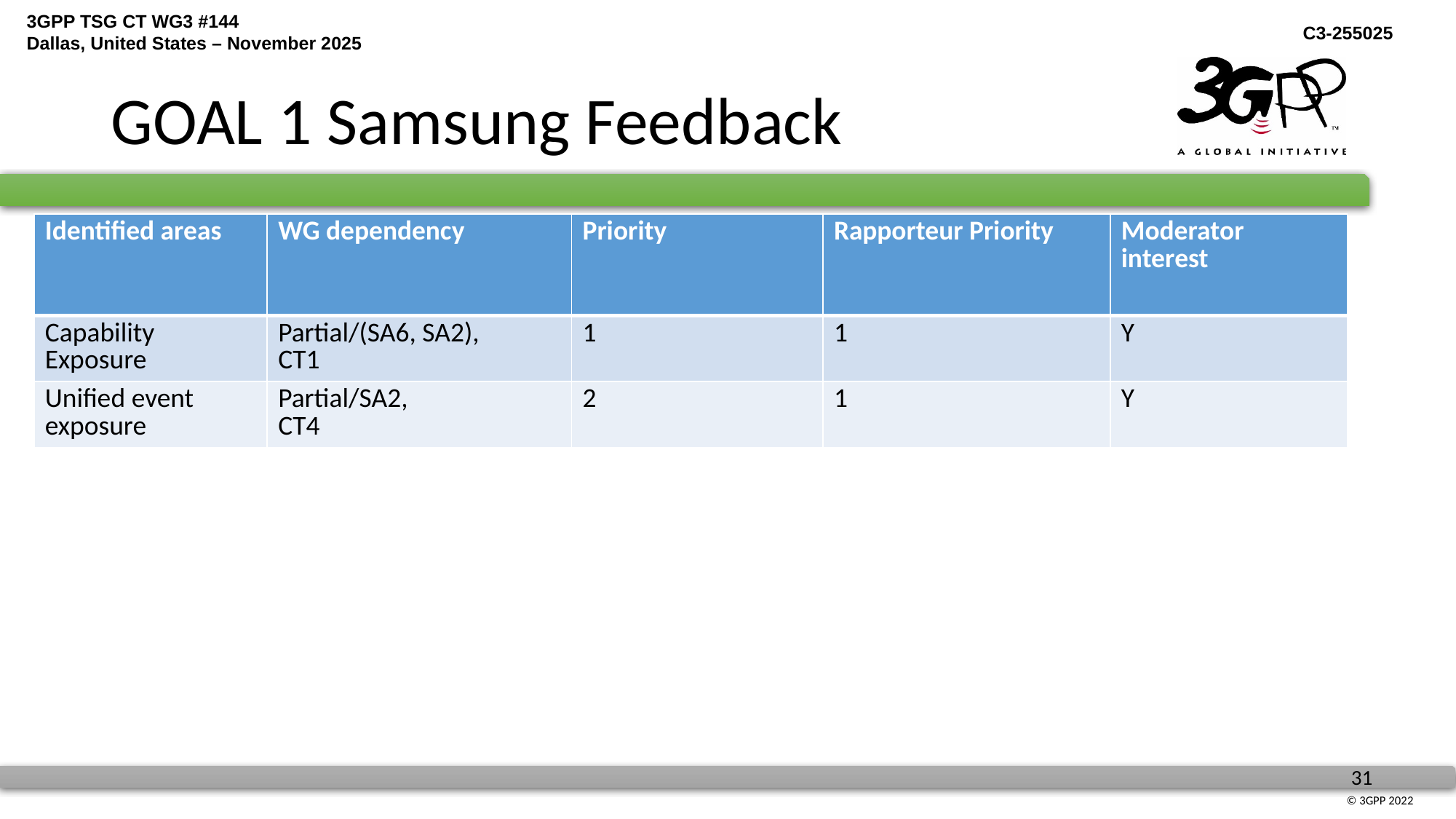

# GOAL 1 Samsung Feedback
| Identified areas | WG dependency | Priority | Rapporteur Priority | Moderator interest |
| --- | --- | --- | --- | --- |
| Capability Exposure | Partial/(SA6, SA2), CT1 | 1 | 1 | Y |
| Unified event exposure | Partial/SA2, CT4 | 2 | 1 | Y |